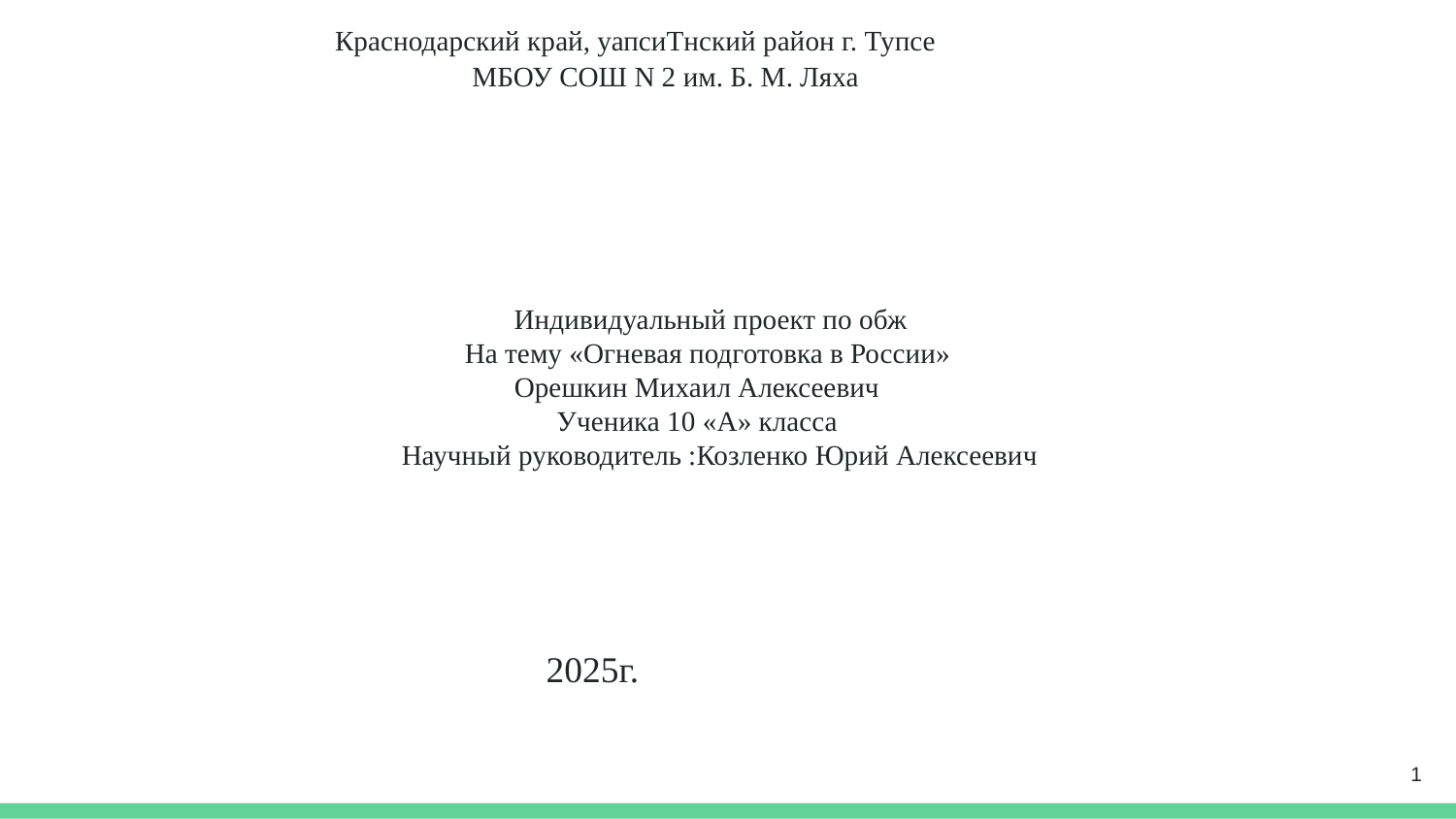

# Краснодарский край, уапсиТнский район г. Тупсе МБОУ СОШ N 2 им. Б. М. Ляха           Индивидуальный проект по обж На тему «Огневая подготовка в России» Орешкин Михаил Алексеевич Ученика 10 «А» класса Научный руководитель :Козленко Юрий Алексеевич 2025г.
1